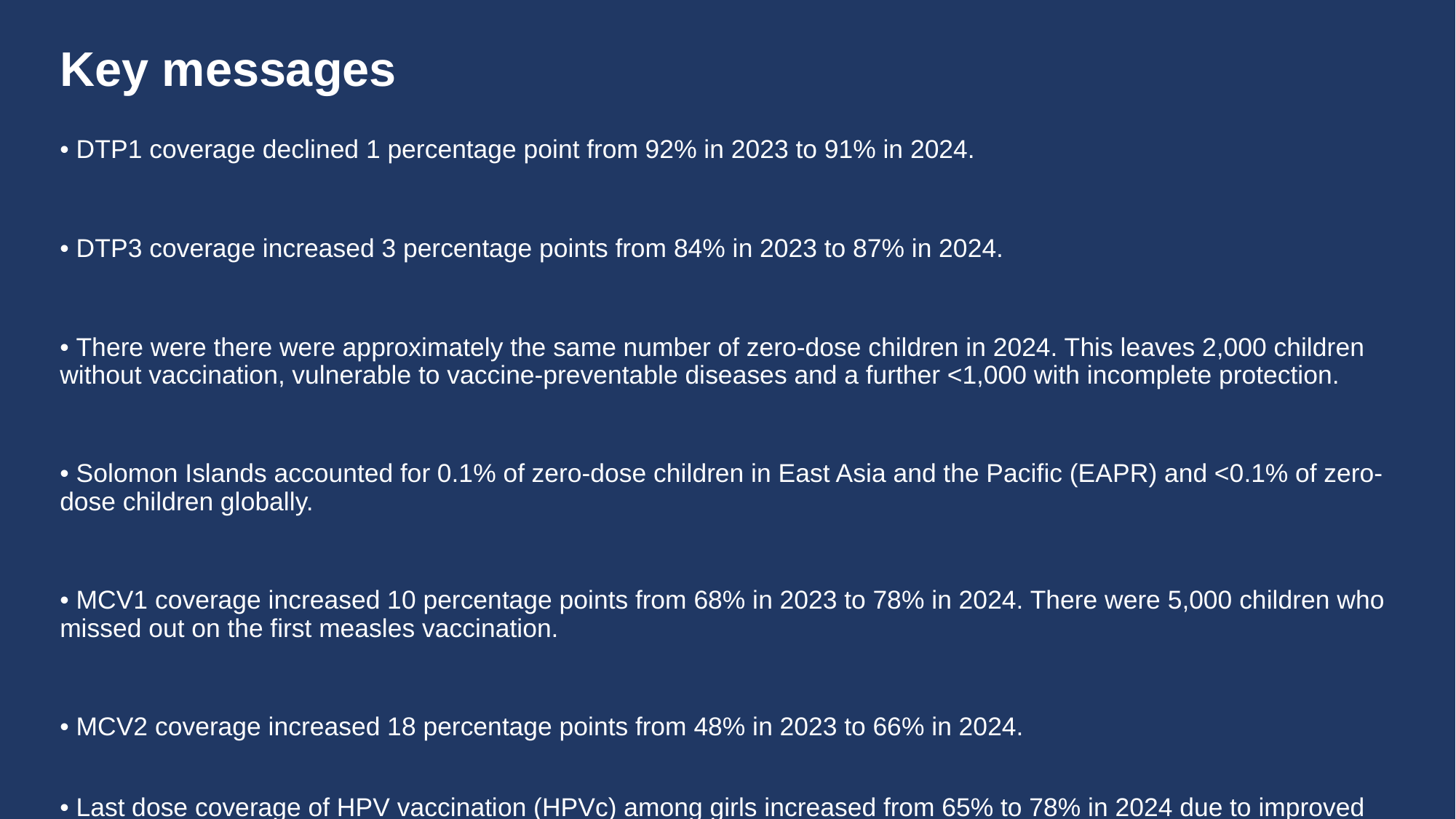

# Key messages
• DTP1 coverage declined 1 percentage point from 92% in 2023 to 91% in 2024.

• DTP3 coverage increased 3 percentage points from 84% in 2023 to 87% in 2024.

• There were there were approximately the same number of zero-dose children in 2024. This leaves 2,000 children without vaccination, vulnerable to vaccine-preventable diseases and a further <1,000 with incomplete protection.

• Solomon Islands accounted for 0.1% of zero-dose children in East Asia and the Pacific (EAPR) and <0.1% of zero-dose children globally.

• MCV1 coverage increased 10 percentage points from 68% in 2023 to 78% in 2024. There were 5,000 children who missed out on the first measles vaccination.

• MCV2 coverage increased 18 percentage points from 48% in 2023 to 66% in 2024.

• Last dose coverage of HPV vaccination (HPVc) among girls increased from 65% to 78% in 2024 due to improved programme performance.